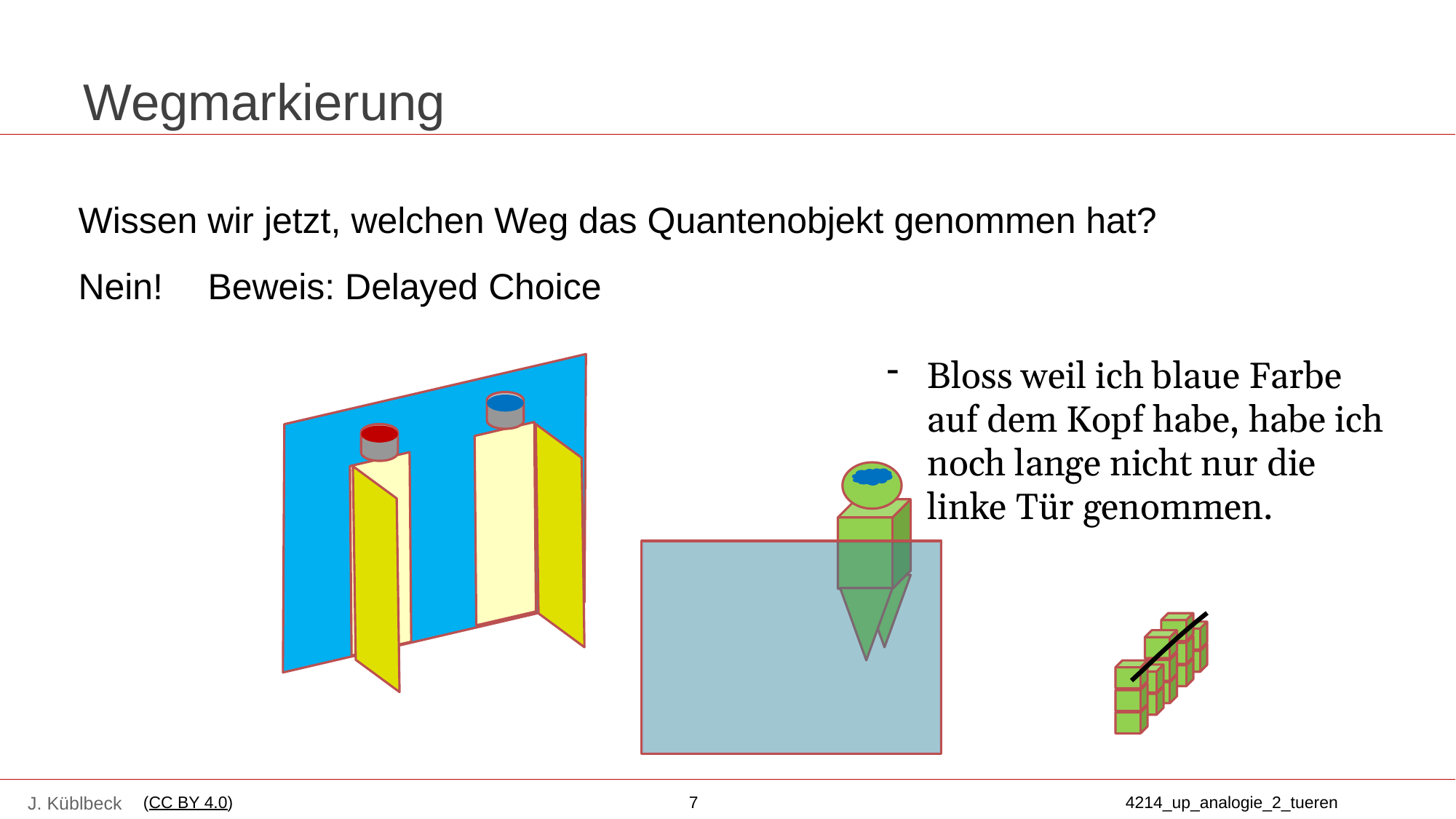

# Wegmarkierung
Wissen wir jetzt, welchen Weg das Quantenobjekt genommen hat?
Nein! 	  Beweis: Delayed Choice
Bloss weil ich blaue Farbe auf dem Kopf habe, habe ich noch lange nicht nur die linke Tür genommen.